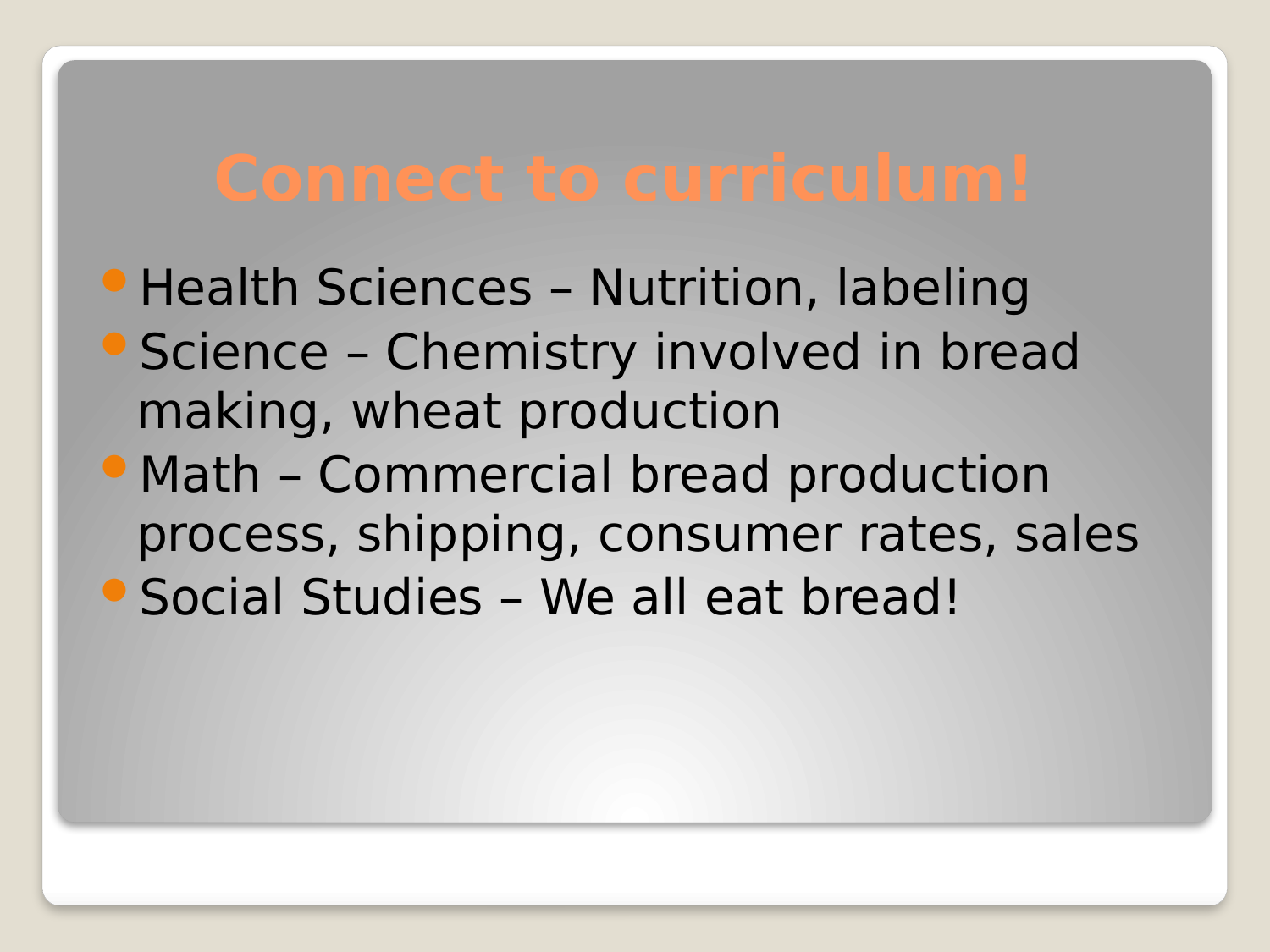

# Connect to curriculum!
Health Sciences – Nutrition, labeling
Science – Chemistry involved in bread making, wheat production
Math – Commercial bread production process, shipping, consumer rates, sales
Social Studies – We all eat bread!